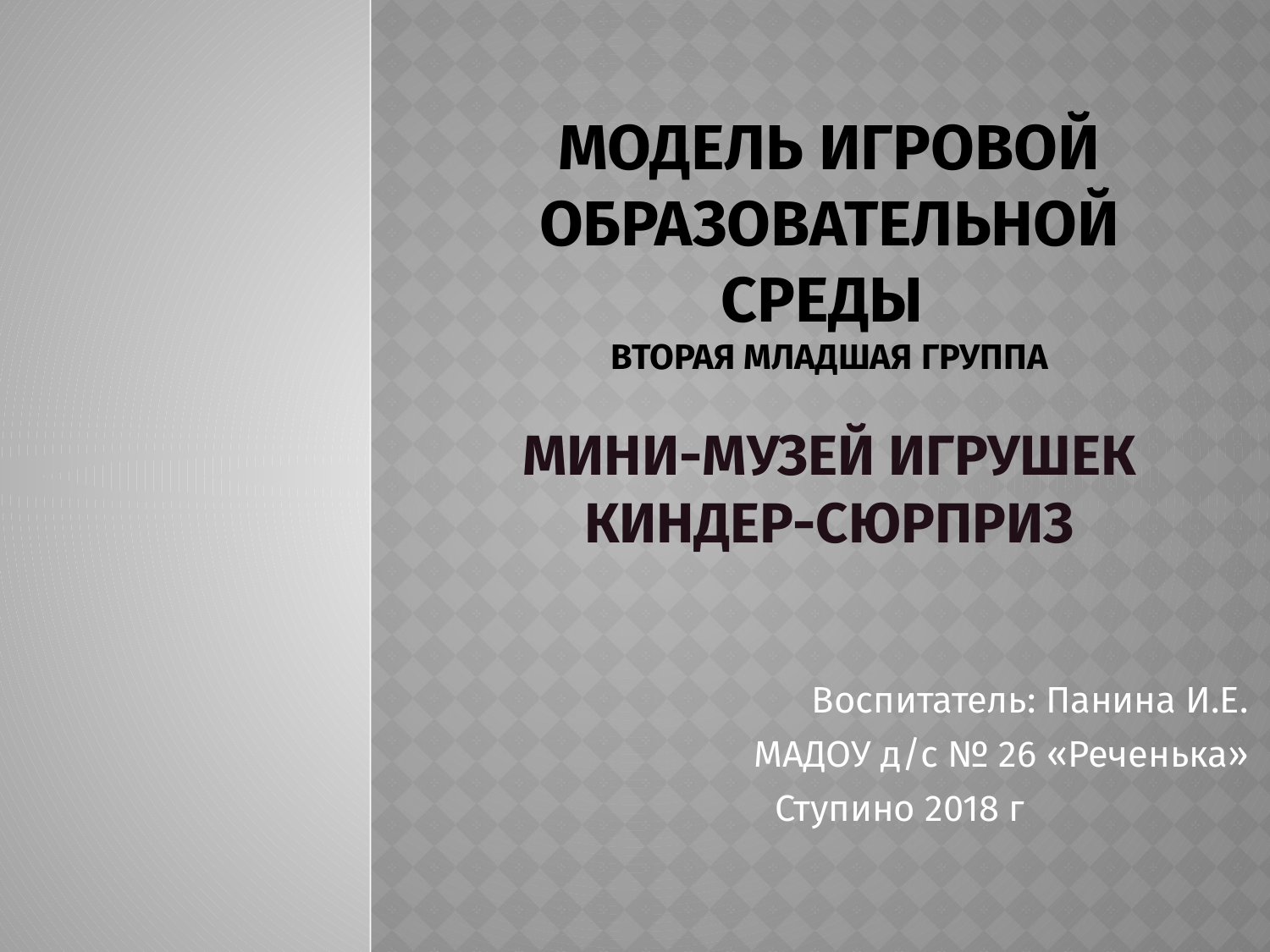

# модель игровой образовательной среды вторая младшая группа Мини-музей игрушек Киндер-сюрприз
Воспитатель: Панина И.Е.
МАДОУ д/с № 26 «Реченька»
Ступино 2018 г